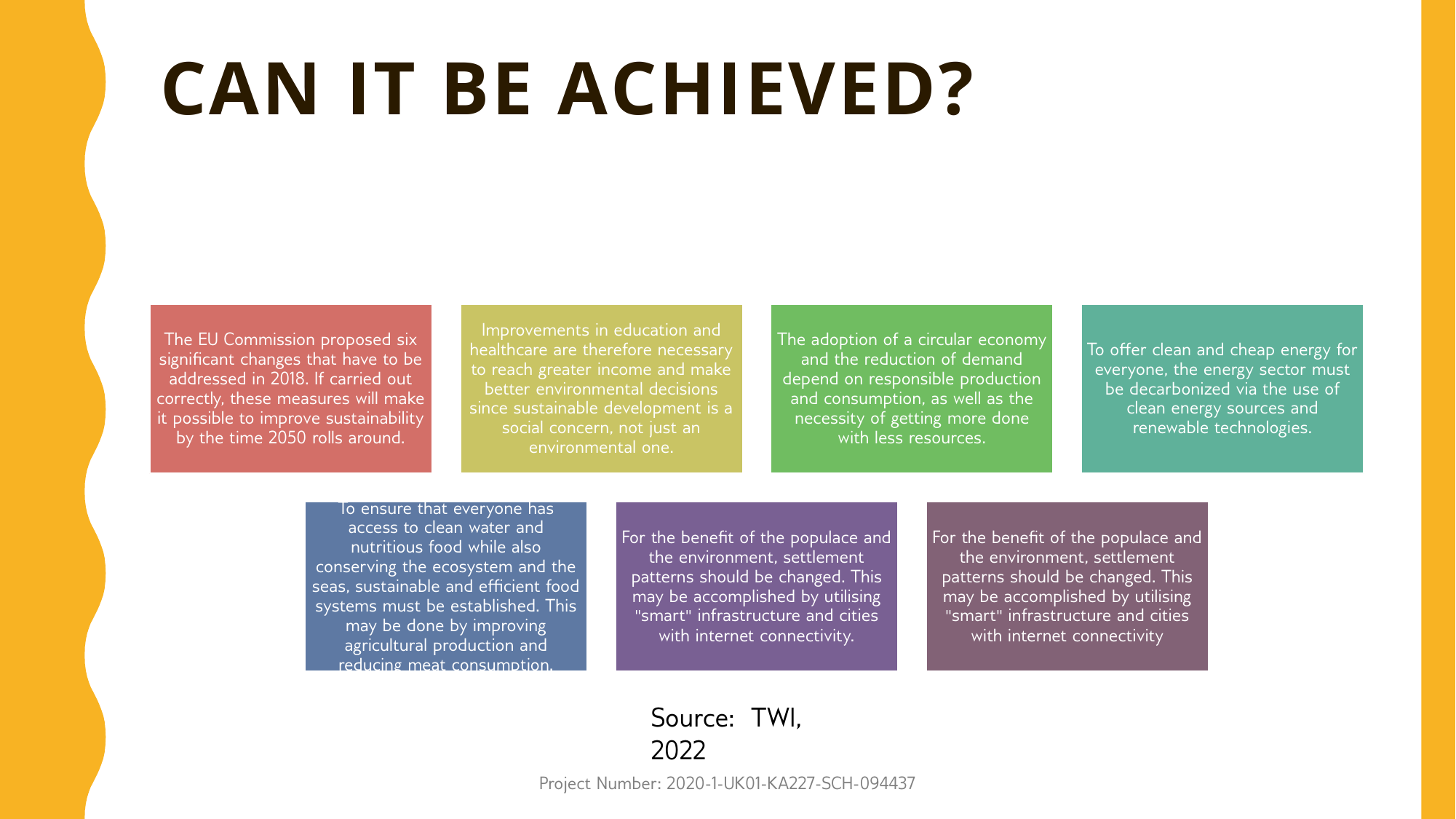

# Can it be Achieved?
The EU Commission proposed six significant changes that have to be addressed in 2018. If carried out correctly, these measures will make it possible to improve sustainability by the time 2050 rolls around.
Improvements in education and healthcare are therefore necessary to reach greater income and make better environmental decisions since sustainable development is a social concern, not just an environmental one.
The adoption of a circular economy and the reduction of demand depend on responsible production and consumption, as well as the necessity of getting more done with less resources.
To offer clean and cheap energy for everyone, the energy sector must be decarbonized via the use of clean energy sources and renewable technologies.
To ensure that everyone has access to clean water and nutritious food while also conserving the ecosystem and the seas, sustainable and efficient food systems must be established. This may be done by improving agricultural production and reducing meat consumption.
For the benefit of the populace and the environment, settlement patterns should be changed. This may be accomplished by utilising "smart" infrastructure and cities with internet connectivity.
For the benefit of the populace and the environment, settlement patterns should be changed. This may be accomplished by utilising "smart" infrastructure and cities with internet connectivity
Source:  TWI, 2022
Project Number: 2020-1-UK01-KA227-SCH-094437